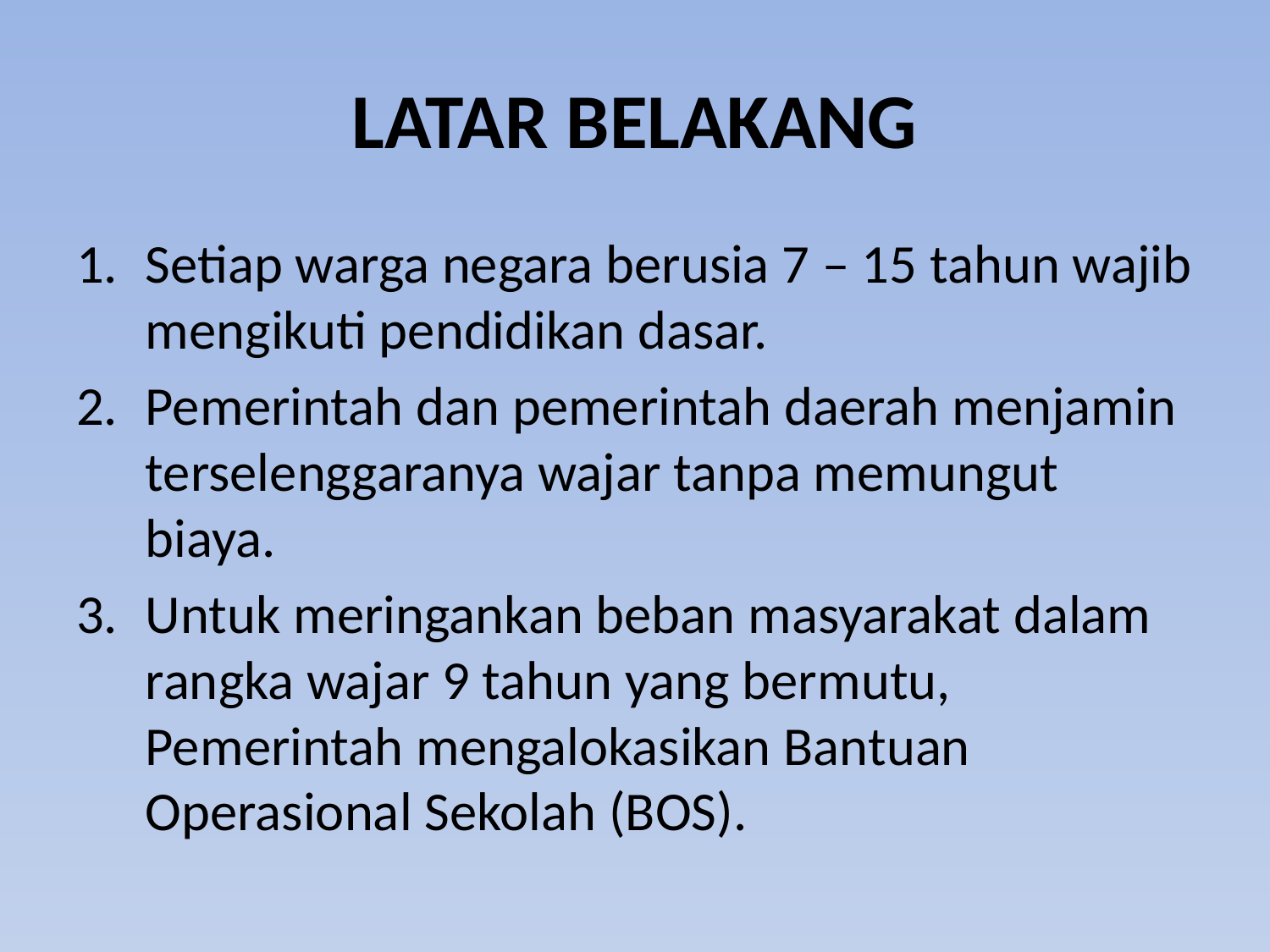

# LATAR BELAKANG
Setiap warga negara berusia 7 – 15 tahun wajib mengikuti pendidikan dasar.
Pemerintah dan pemerintah daerah menjamin terselenggaranya wajar tanpa memungut biaya.
Untuk meringankan beban masyarakat dalam rangka wajar 9 tahun yang bermutu, Pemerintah mengalokasikan Bantuan Operasional Sekolah (BOS).